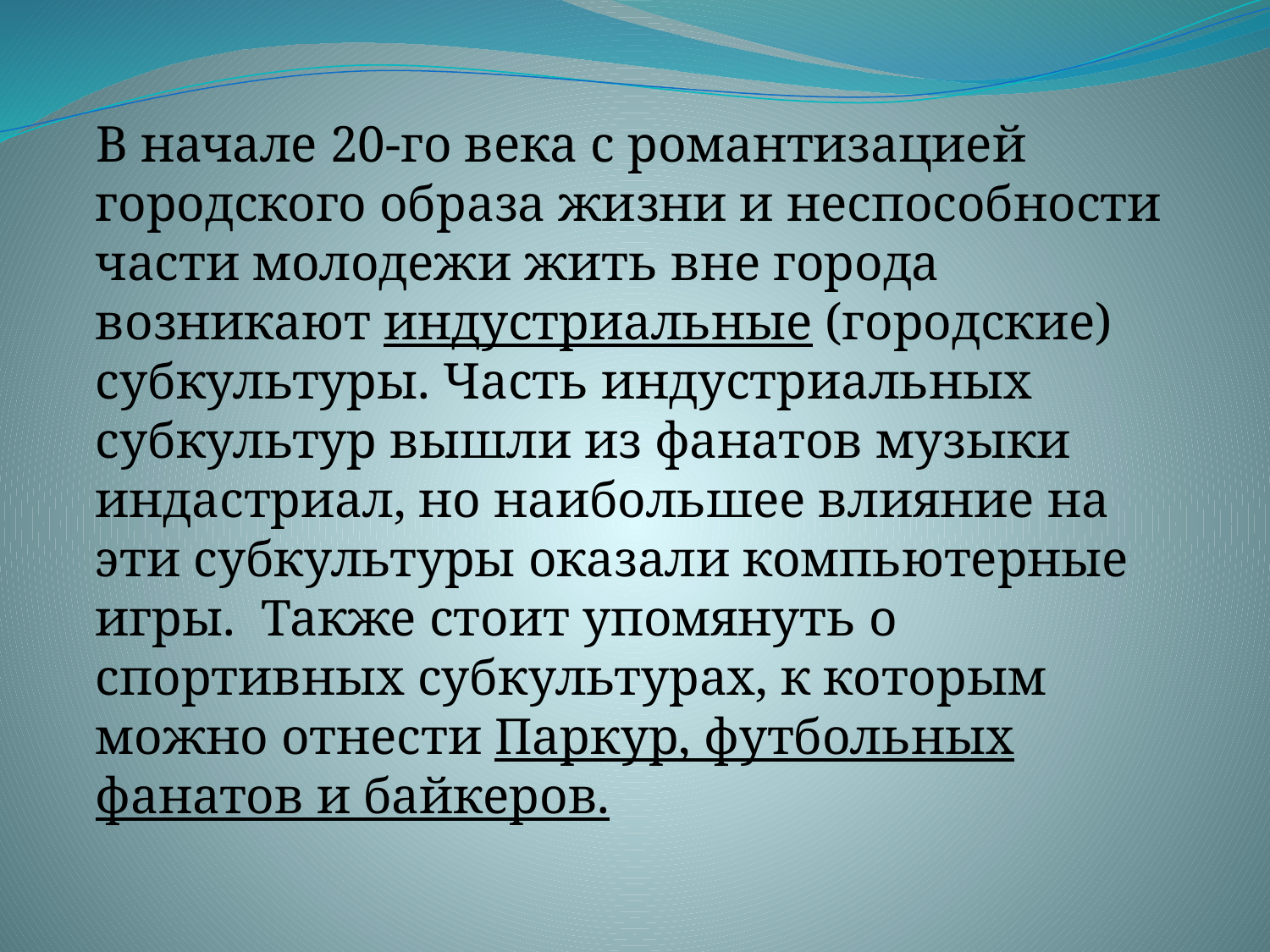

В начале 20-го века с романтизацией городского образа жизни и неспособности части молодежи жить вне города возникают индустриальные (городские) субкультуры. Часть индустриальных субкультур вышли из фанатов музыки  индастриал, но наибольшее влияние на эти субкультуры оказали компьютерные игры.  Также стоит упомянуть о спортивных субкультурах, к которым можно отнести Паркур, футбольных фанатов и байкеров.